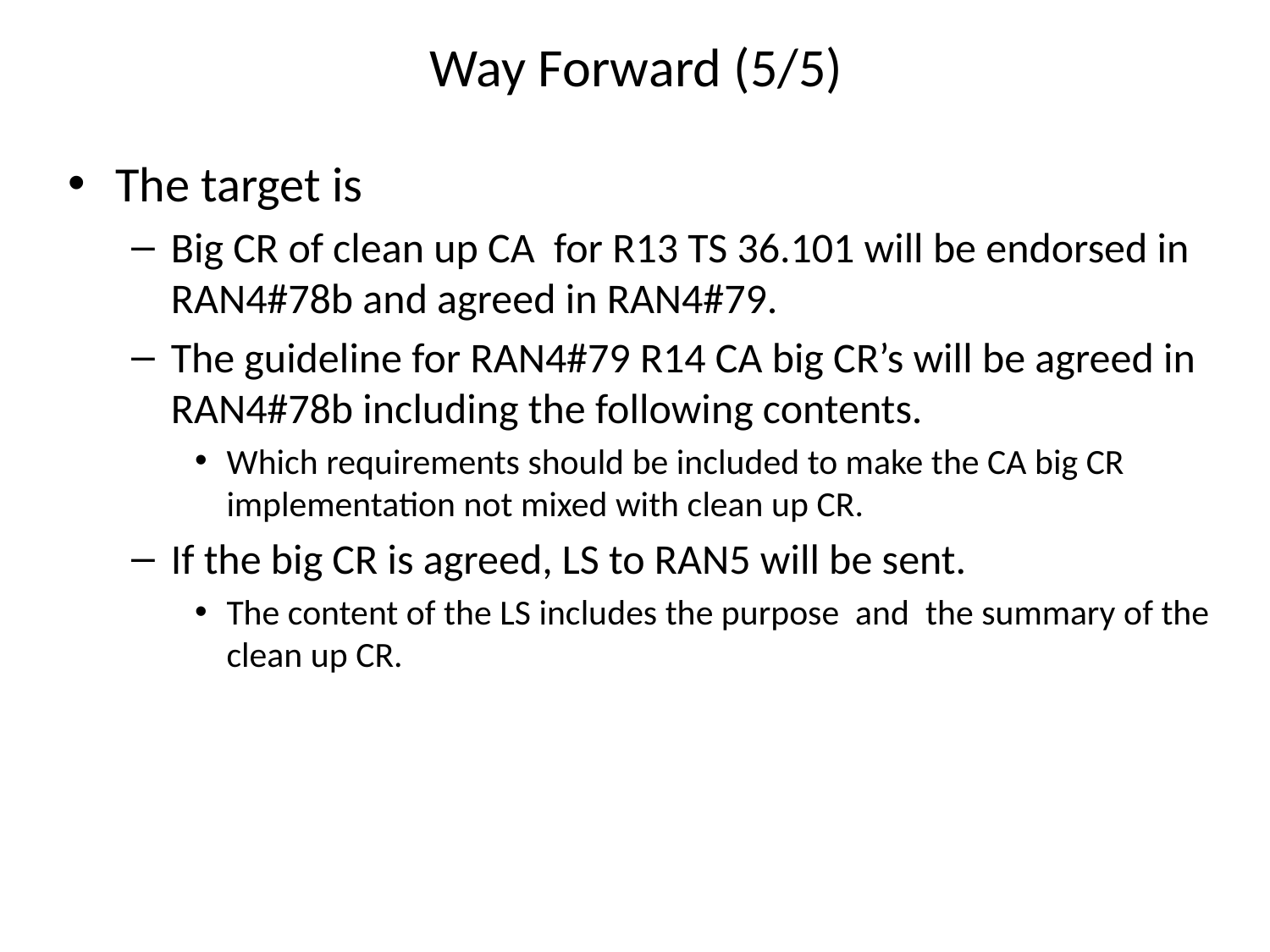

# Way Forward (5/5)
The target is
Big CR of clean up CA  for R13 TS 36.101 will be endorsed in RAN4#78b and agreed in RAN4#79.
The guideline for RAN4#79 R14 CA big CR’s will be agreed in RAN4#78b including the following contents.
Which requirements should be included to make the CA big CR implementation not mixed with clean up CR.
If the big CR is agreed, LS to RAN5 will be sent.
The content of the LS includes the purpose  and  the summary of the clean up CR.